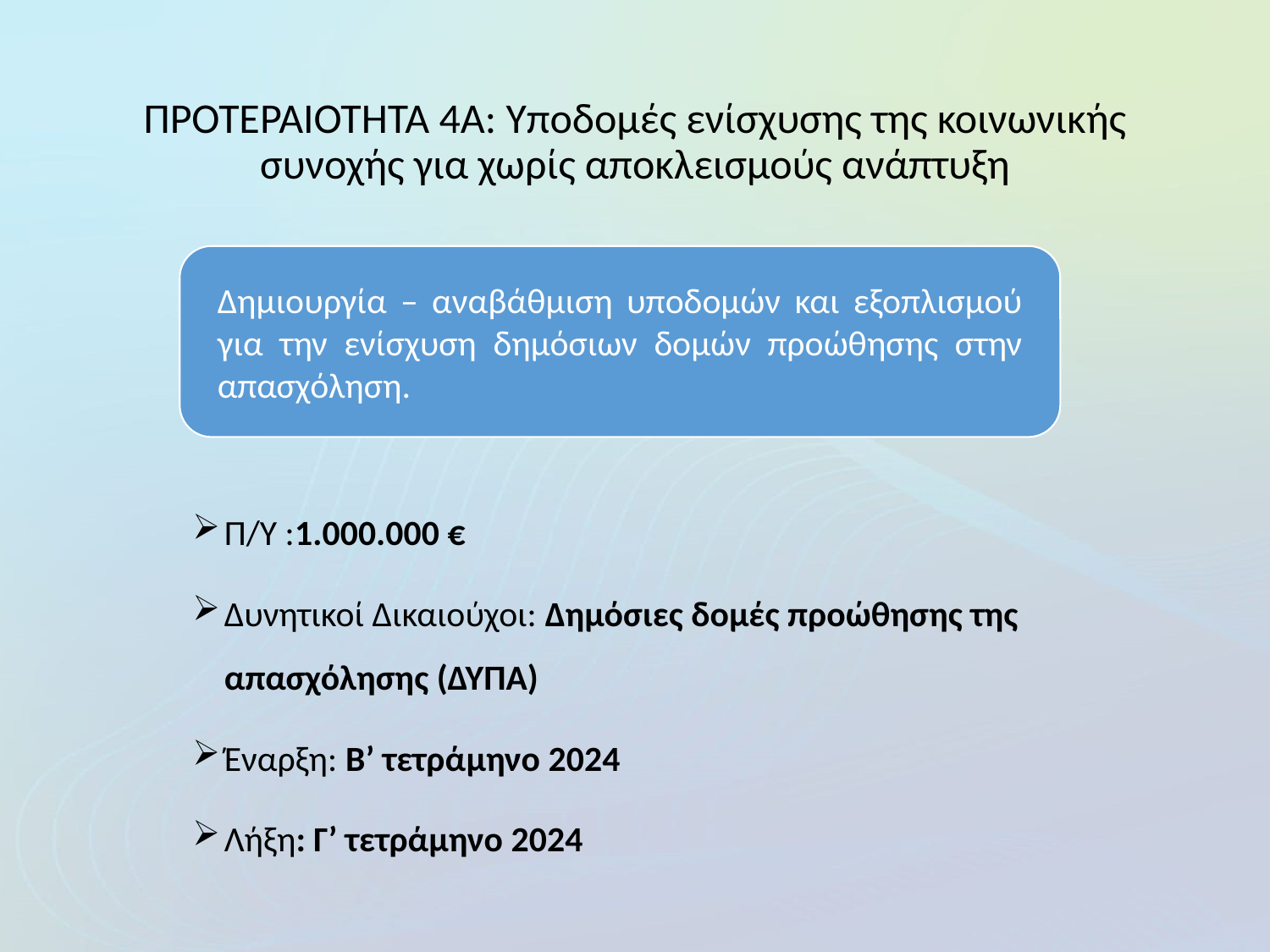

# ΠΡΟΤΕΡΑΙΟΤΗΤΑ 4Α: Υποδομές ενίσχυσης της κοινωνικής συνοχής για χωρίς αποκλεισμούς ανάπτυξη

Δημιουργία – αναβάθμιση υποδομών και εξοπλισμού για την ενίσχυση δημόσιων δομών προώθησης στην απασχόληση.
Π/Υ :1.000.000 €
Δυνητικοί Δικαιούχοι: Δημόσιες δομές προώθησης της απασχόλησης (ΔΥΠΑ)
Έναρξη: Β’ τετράμηνο 2024
Λήξη: Γ’ τετράμηνο 2024